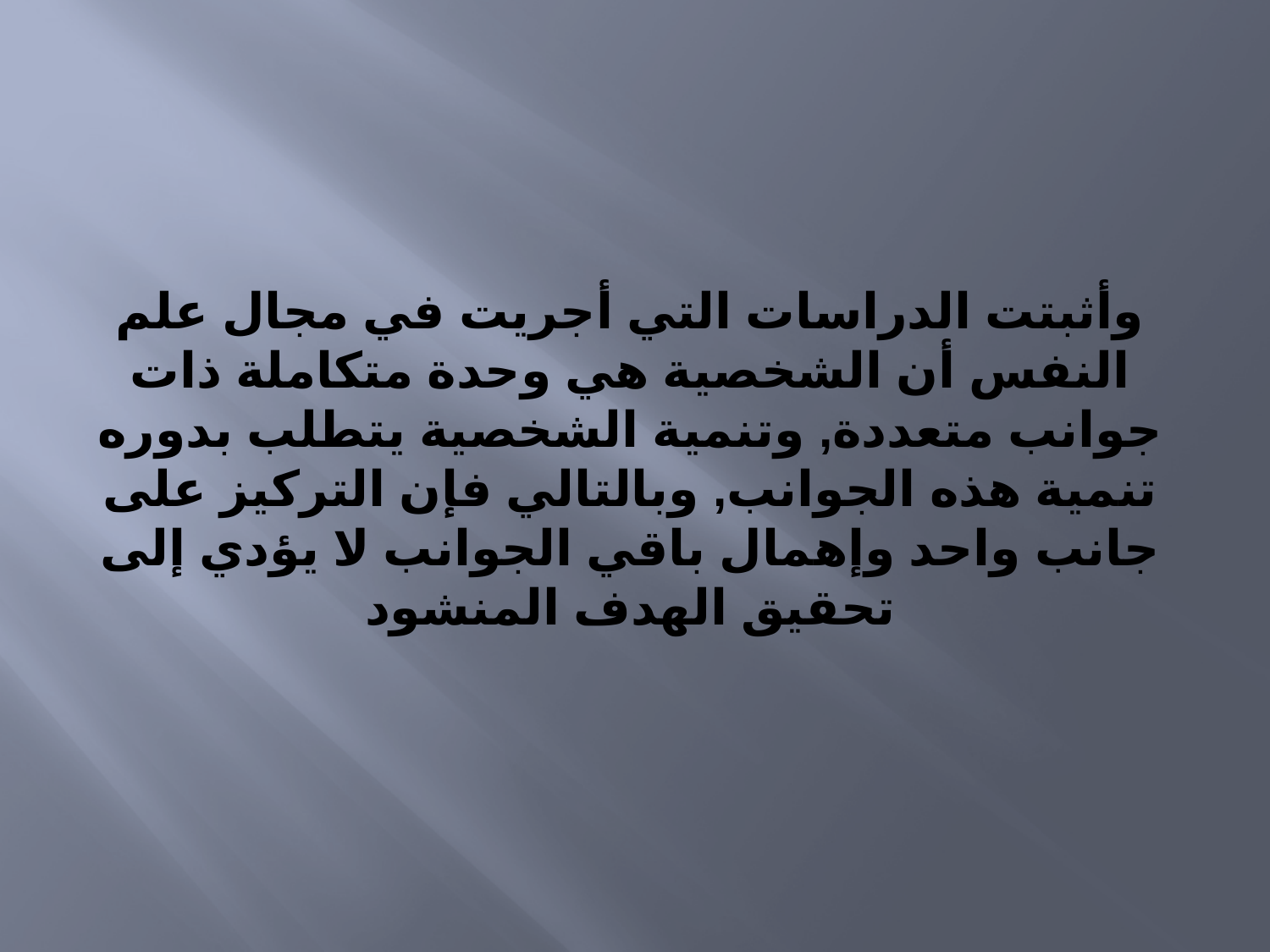

# وأثبتت الدراسات التي أجريت في مجال علم النفس أن الشخصية هي وحدة متكاملة ذات جوانب متعددة, وتنمية الشخصية يتطلب بدوره تنمية هذه الجوانب, وبالتالي فإن التركيز على جانب واحد وإهمال باقي الجوانب لا يؤدي إلى تحقيق الهدف المنشود